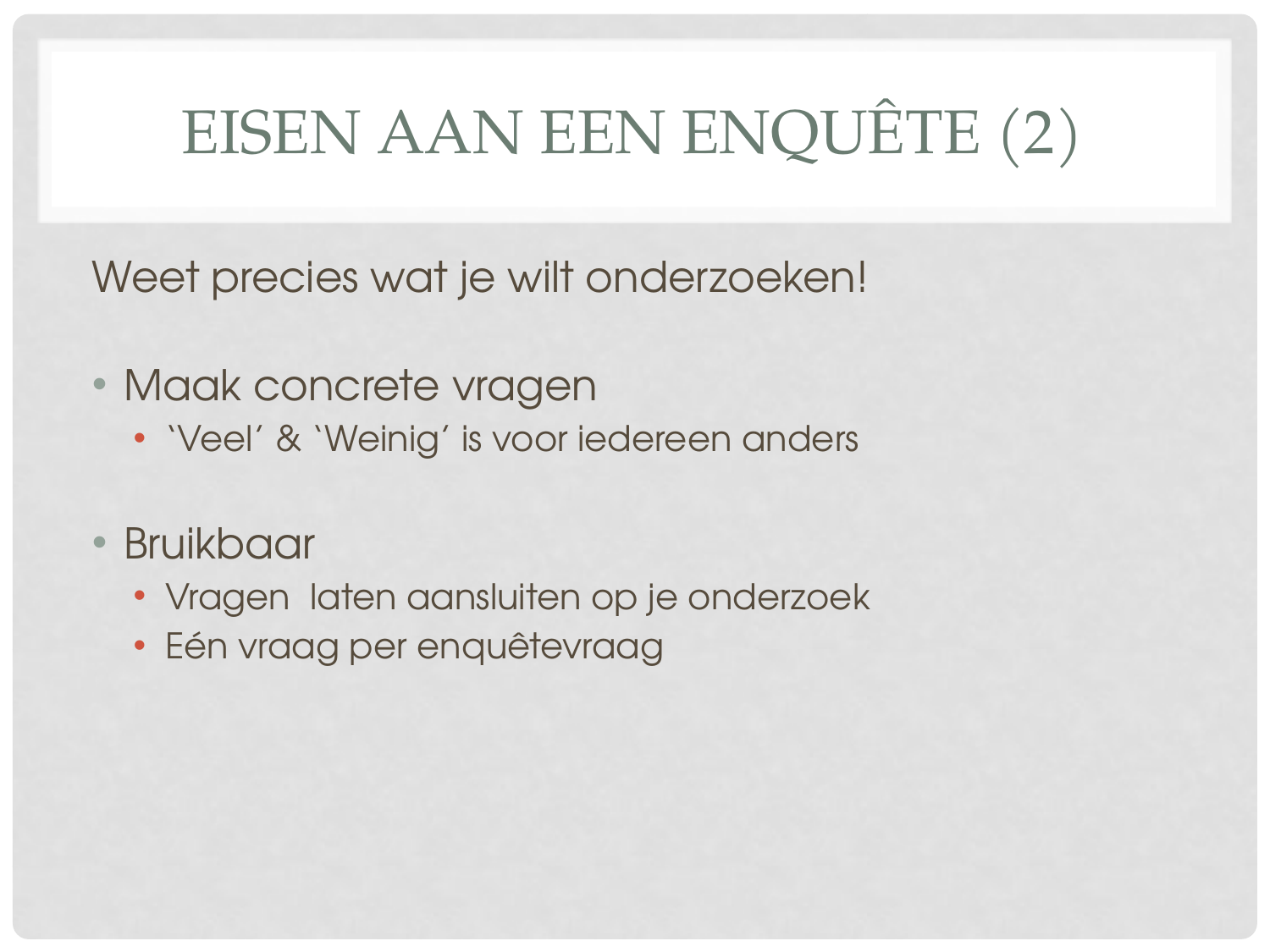

# Eisen aan een enquête (2)
Weet precies wat je wilt onderzoeken!

Maak concrete vragen
‘Veel’ & ‘Weinig’ is voor iedereen anders

Bruikbaar
Vragen  laten aansluiten op je onderzoek
Eén vraag per enquêtevraag